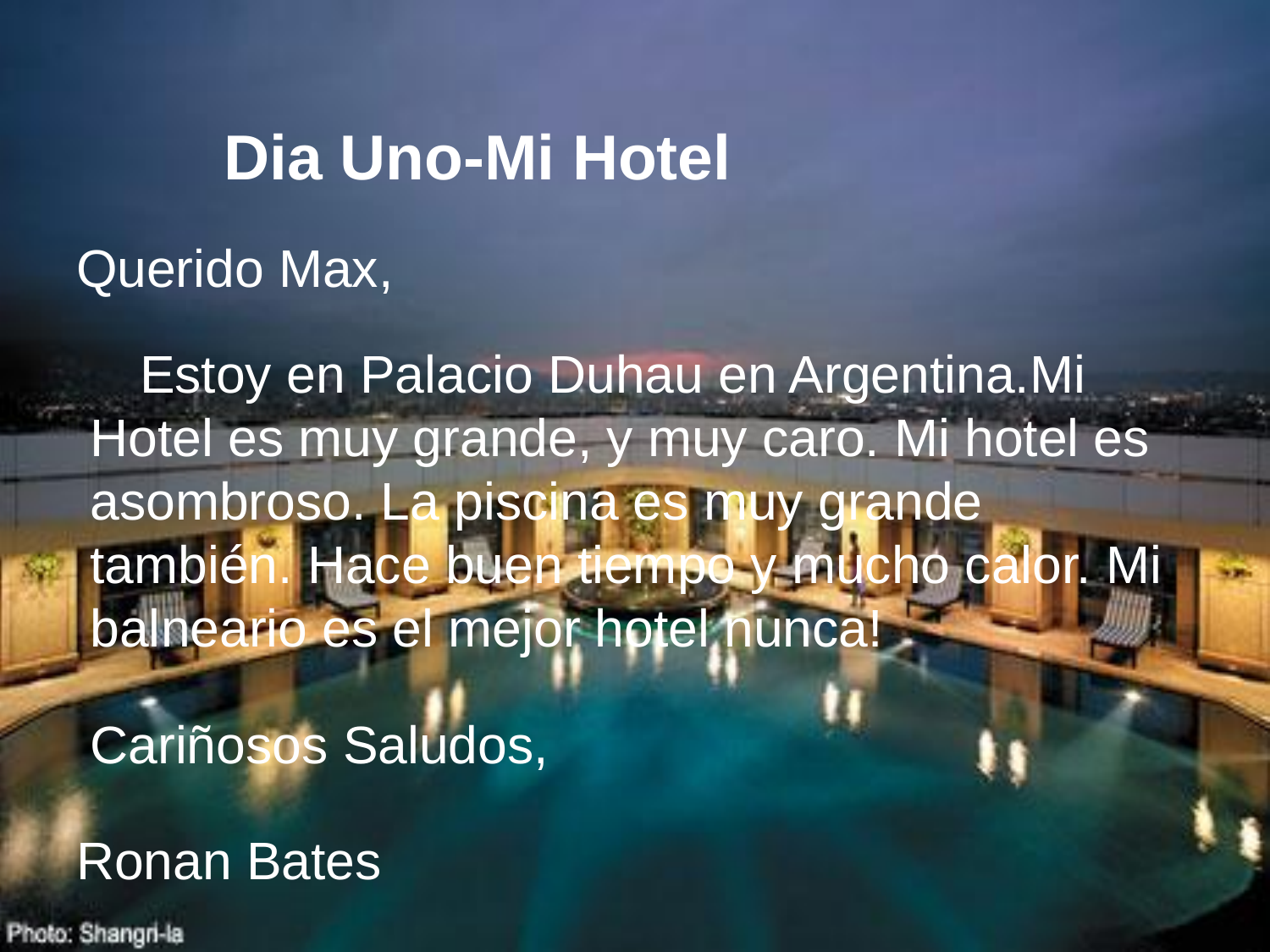

# Dia Uno-Mi Hotel
Querido Max,
Estoy en Palacio Duhau en Argentina.Mi Hotel es muy grande, y muy caro. Mi hotel es asombroso. La piscina es muy grande también. Hace buen tiempo y mucho calor. Mi balneario es el mejor hotel nunca!
Cariñosos Saludos,
Ronan Bates